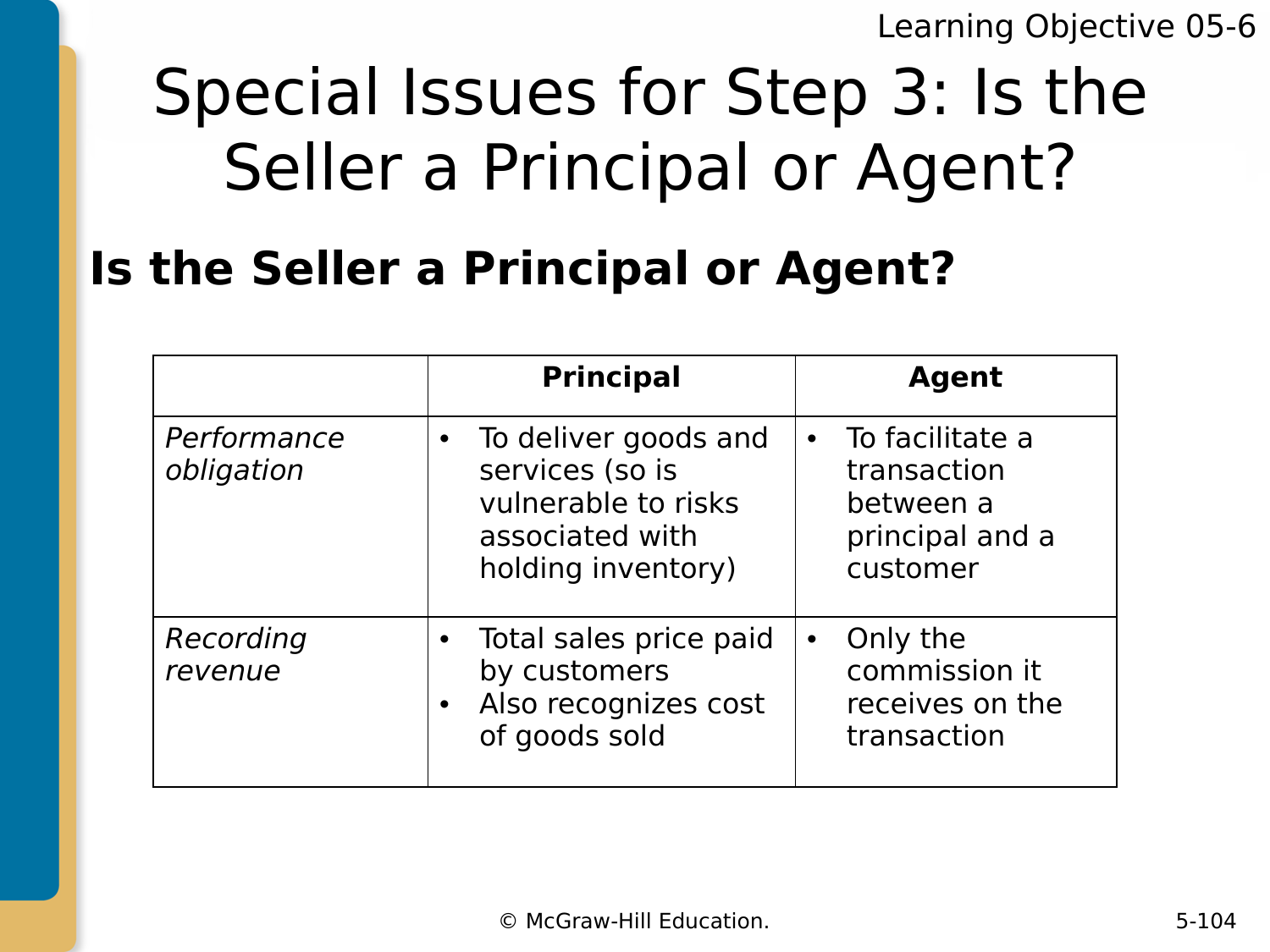

Learning Objective 05-6
# Special Issues for Step 3: Is the Seller a Principal or Agent?
Is the Seller a Principal or Agent?
|  | Principal | Agent |
| --- | --- | --- |
| Performance obligation | To deliver goods and services (so is vulnerable to risks associated with holding inventory) | To facilitate a transaction between a principal and a customer |
| Recording revenue | Total sales price paid by customers Also recognizes cost of goods sold | Only the commission it receives on the transaction |